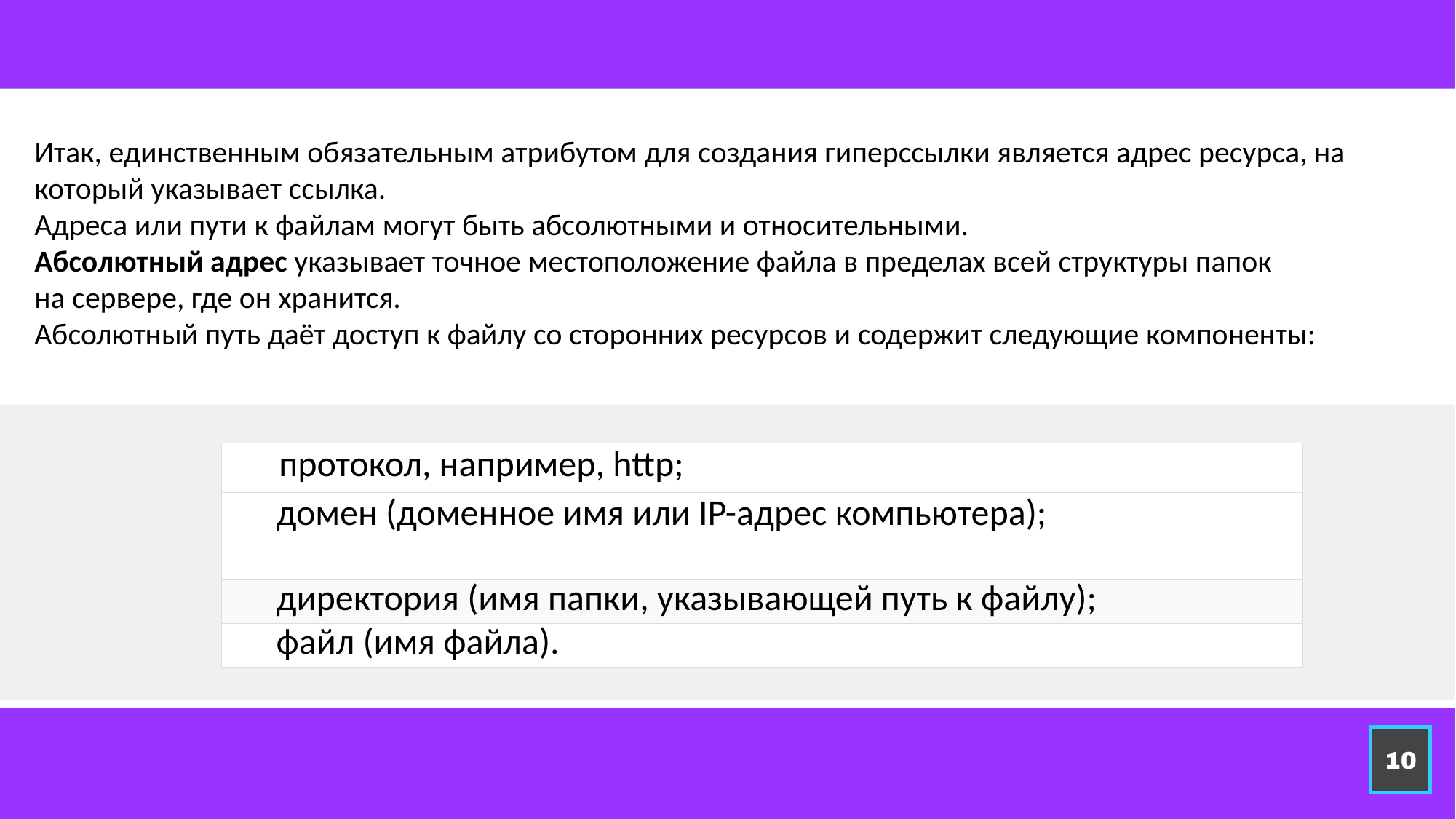

Итак, единственным обязательным атрибутом для создания гиперссылки является адрес ресурса, на который указывает ссылка.
Адреса или пути к файлам могут быть абсолютными и относительными.
Абсолютный адрес указывает точное местоположение файла в пределах всей структуры папок на сервере, где он хранится.
Абсолютный путь даёт доступ к файлу со сторонних ресурсов и содержит следующие компоненты:

| протокол, например, http; |
| --- |
| домен (доменное имя или IP-адрес компьютера); |
| директория (имя папки, указывающей путь к файлу); |
| файл (имя файла). |

10